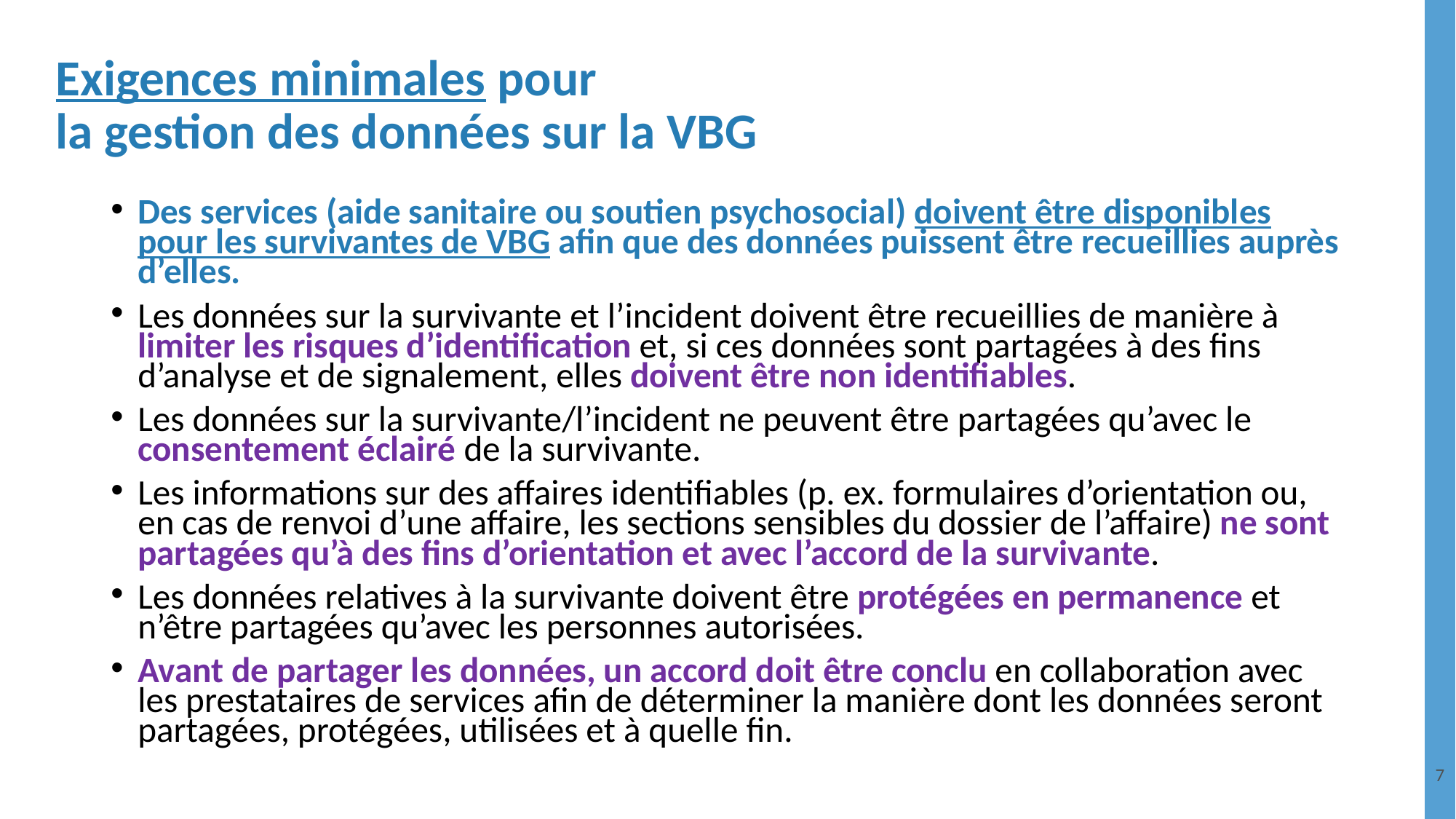

# Exigences minimales pour
la gestion des données sur la VBG
Des services (aide sanitaire ou soutien psychosocial) doivent être disponibles pour les survivantes de VBG afin que des données puissent être recueillies auprès d’elles.
Les données sur la survivante et l’incident doivent être recueillies de manière à limiter les risques d’identification et, si ces données sont partagées à des fins d’analyse et de signalement, elles doivent être non identifiables.
Les données sur la survivante/l’incident ne peuvent être partagées qu’avec le consentement éclairé de la survivante.
Les informations sur des affaires identifiables (p. ex. formulaires d’orientation ou, en cas de renvoi d’une affaire, les sections sensibles du dossier de l’affaire) ne sont partagées qu’à des fins d’orientation et avec l’accord de la survivante.
Les données relatives à la survivante doivent être protégées en permanence et n’être partagées qu’avec les personnes autorisées.
Avant de partager les données, un accord doit être conclu en collaboration avec les prestataires de services afin de déterminer la manière dont les données seront partagées, protégées, utilisées et à quelle fin.